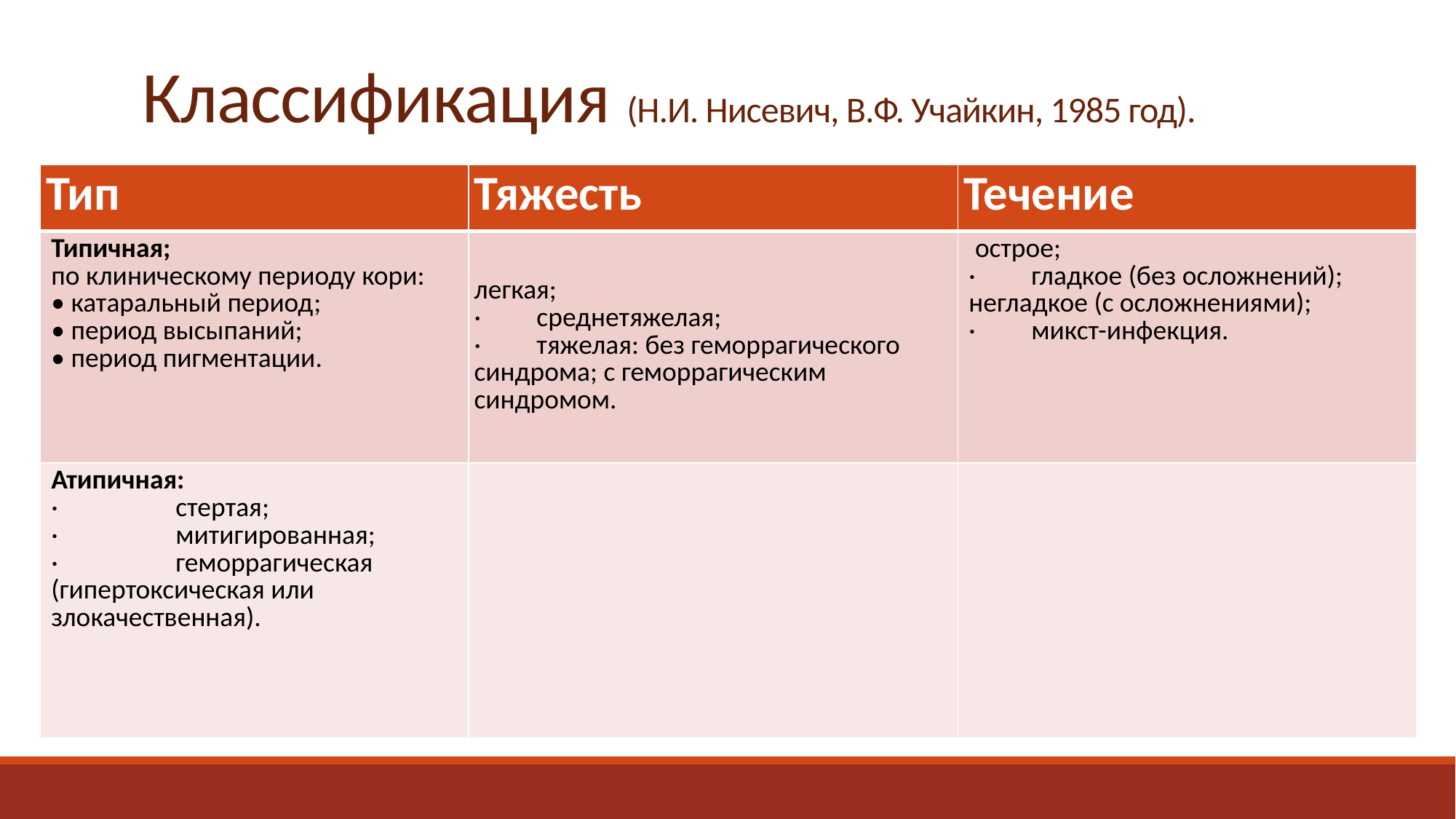

# Классификация (Н.И. Нисевич, В.Ф. Учайкин, 1985 год).
| Тип | Тяжесть | Течение |
| --- | --- | --- |
| Типичная; по клиническому периоду кори: • катаральный период; • период высыпаний; • период пигментации. | легкая; ·         среднетяжелая; ·         тяжелая: без геморрагического синдрома; с геморрагическим синдромом. | острое; ·         гладкое (без осложнений); негладкое (с осложнениями); ·         микст-инфекция. |
| Атипичная: ·                   стертая; ·                   митигированная; ·                   геморрагическая (гипертоксическая или злокачественная). |  |  |